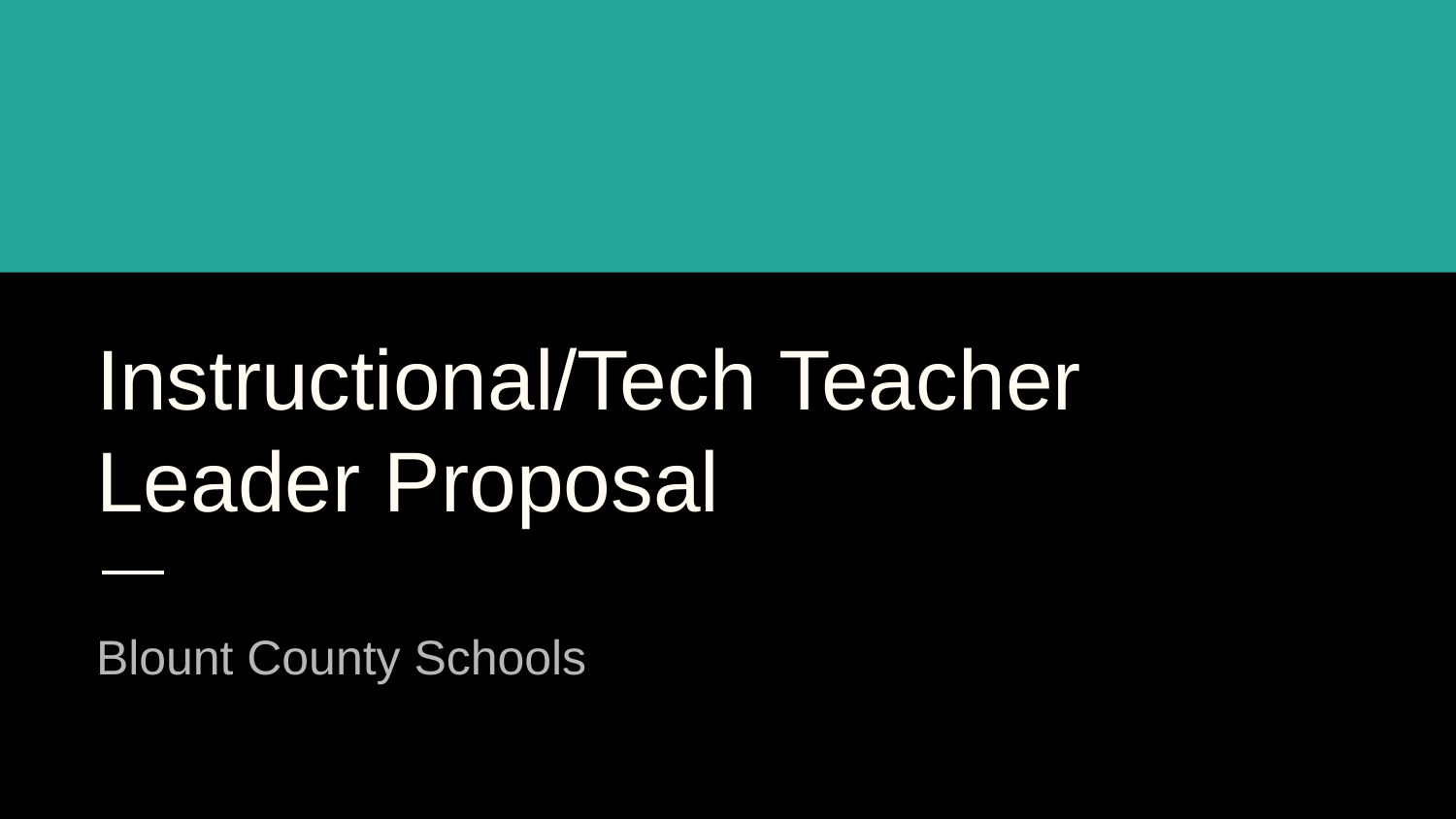

# Instructional/Tech Teacher Leader Proposal
Blount County Schools